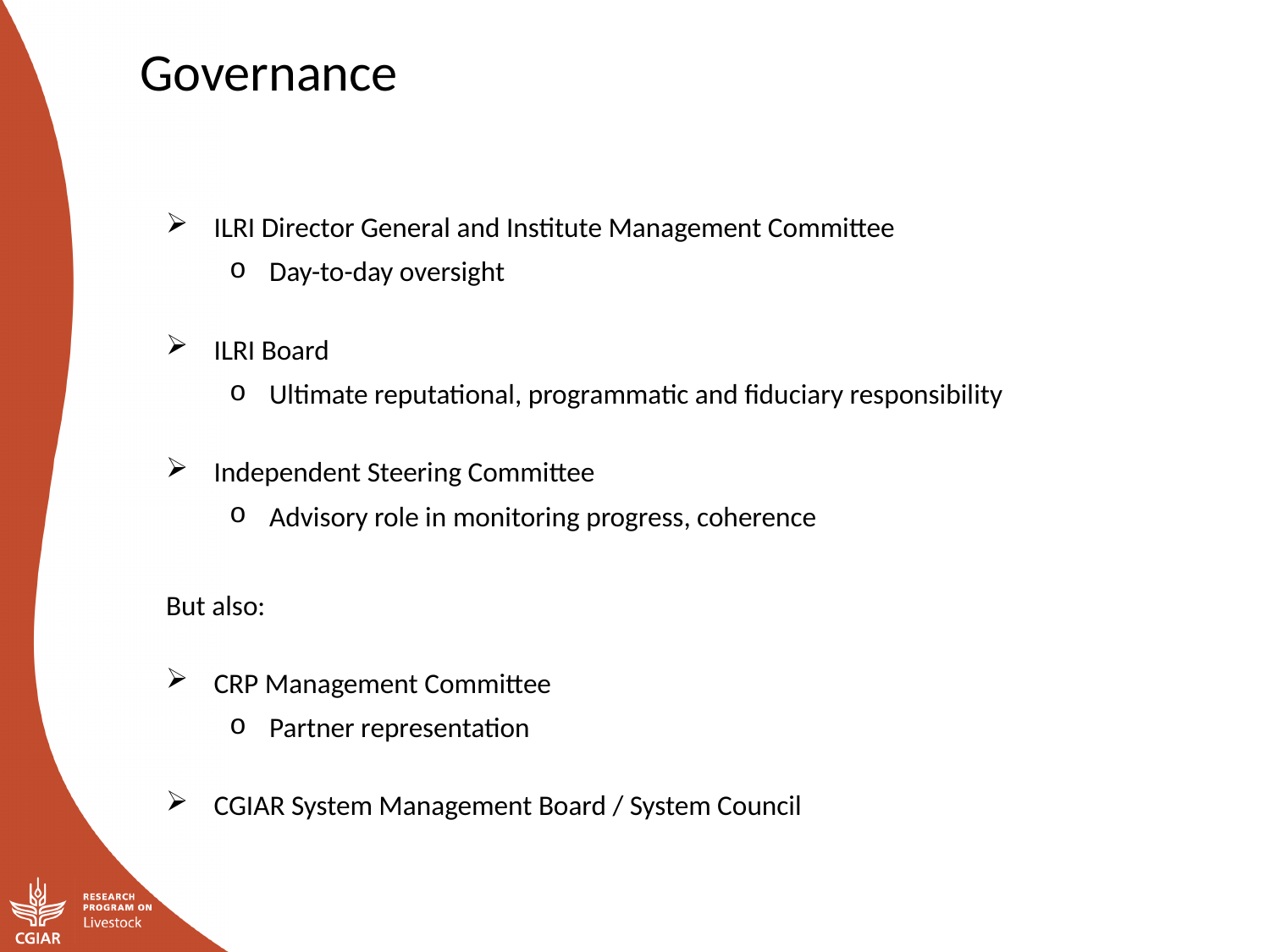

Governance
ILRI Director General and Institute Management Committee
Day-to-day oversight
ILRI Board
Ultimate reputational, programmatic and fiduciary responsibility
Independent Steering Committee
Advisory role in monitoring progress, coherence

But also:
CRP Management Committee
Partner representation
CGIAR System Management Board / System Council